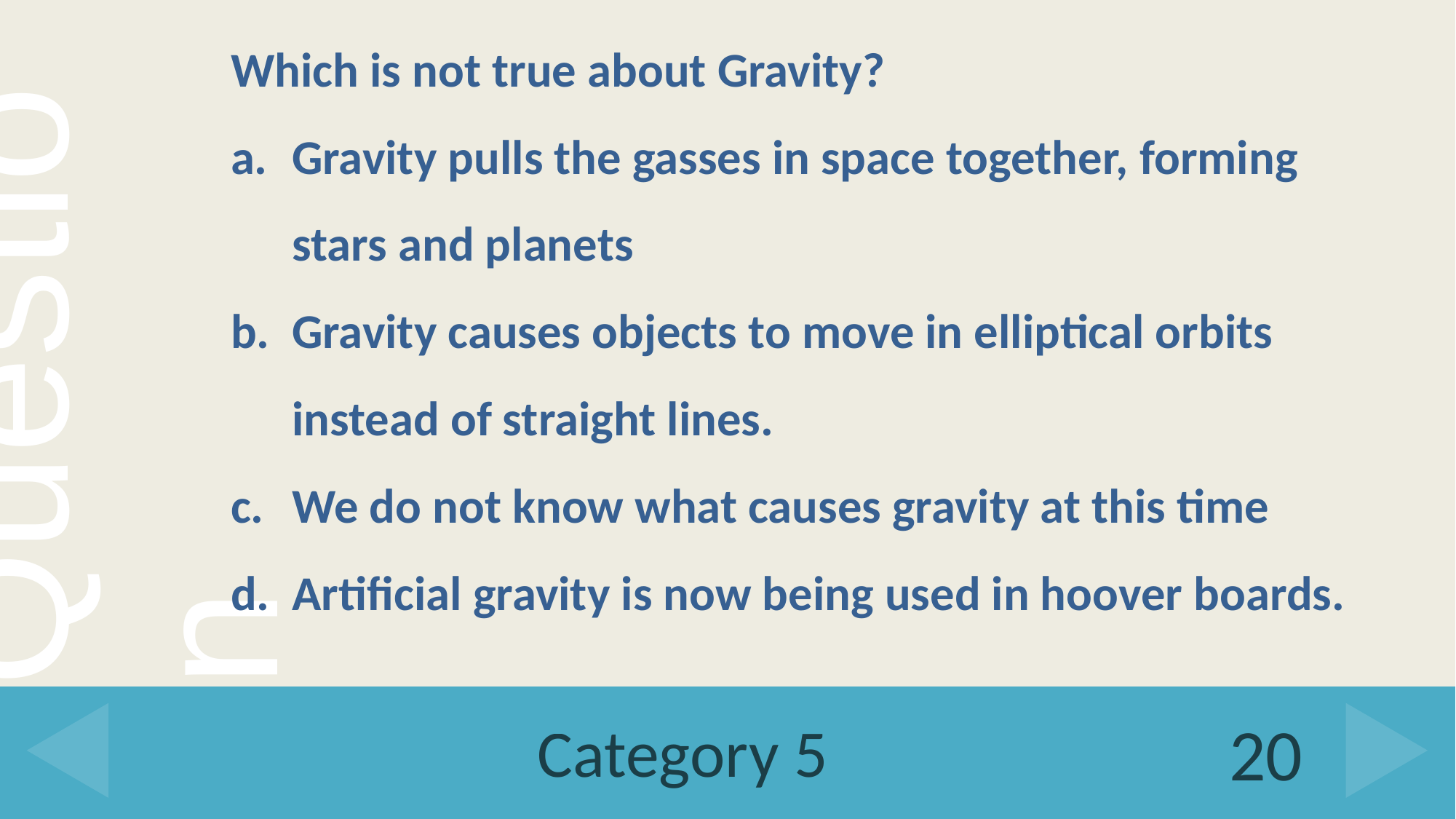

Which is not true about Gravity?
Gravity pulls the gasses in space together, forming stars and planets
Gravity causes objects to move in elliptical orbits instead of straight lines.
We do not know what causes gravity at this time
Artificial gravity is now being used in hoover boards.

# Category 5
20